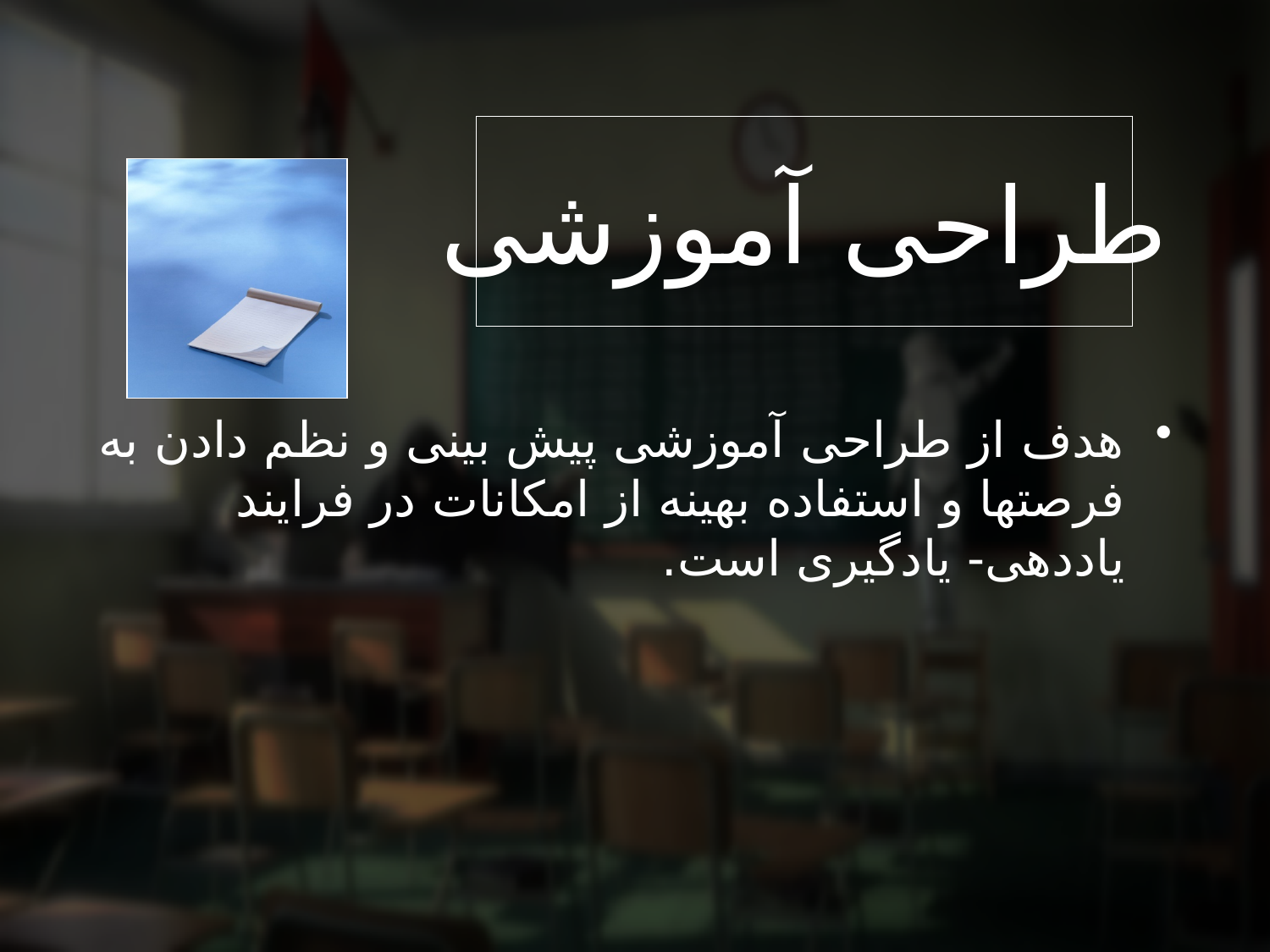

طراحی آموزشی

هدف از طراحی آموزشی پیش بینی و نظم دادن به فرصتها و استفاده بهینه از امکانات در فرایند یاددهی- یادگیری است.